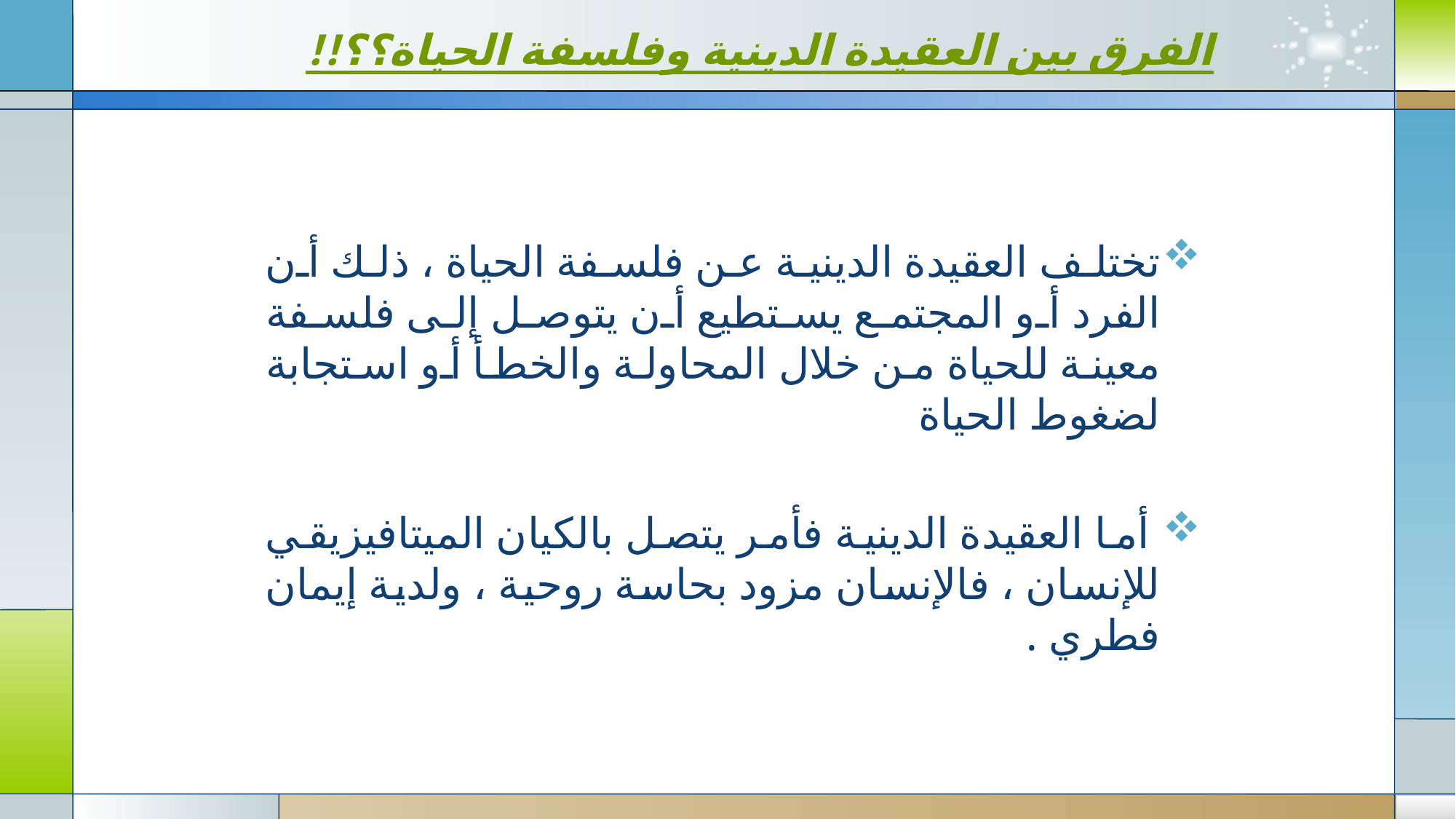

# الفرق بين العقيدة الدينية وفلسفة الحياة؟؟!!
تختلف العقيدة الدينية عن فلسفة الحياة ، ذلك أن الفرد أو المجتمع يستطيع أن يتوصل إلى فلسفة معينة للحياة من خلال المحاولة والخطأ أو استجابة لضغوط الحياة

 أما العقيدة الدينية فأمر يتصل بالكيان الميتافيزيقي للإنسان ، فالإنسان مزود بحاسة روحية ، ولدية إيمان فطري .